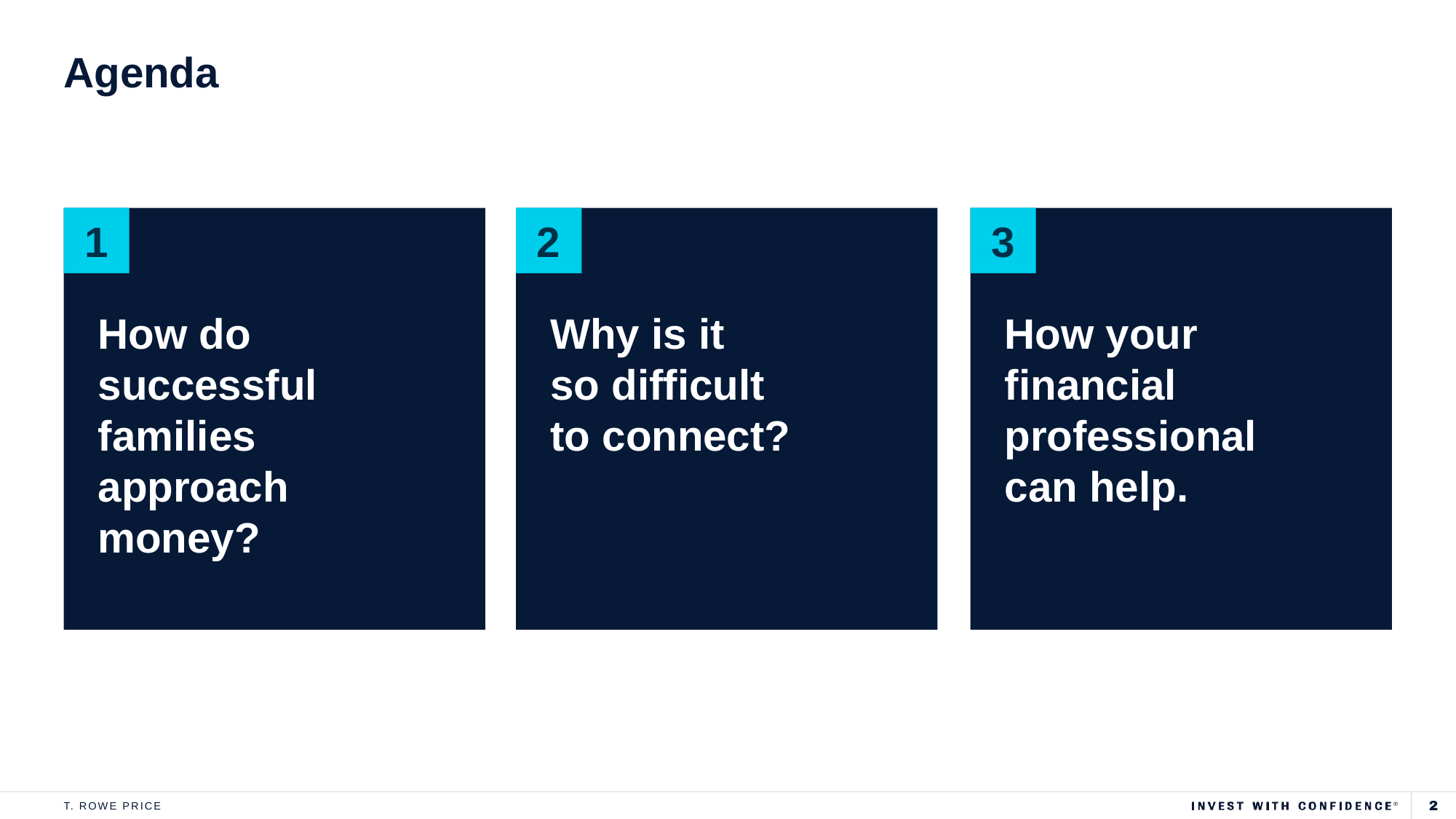

# Agenda

How do successful families approach money?
1
Why is it
so difficult
to connect?
2
How your financial professional
can help.
3
Why is it
so difficult to connect?